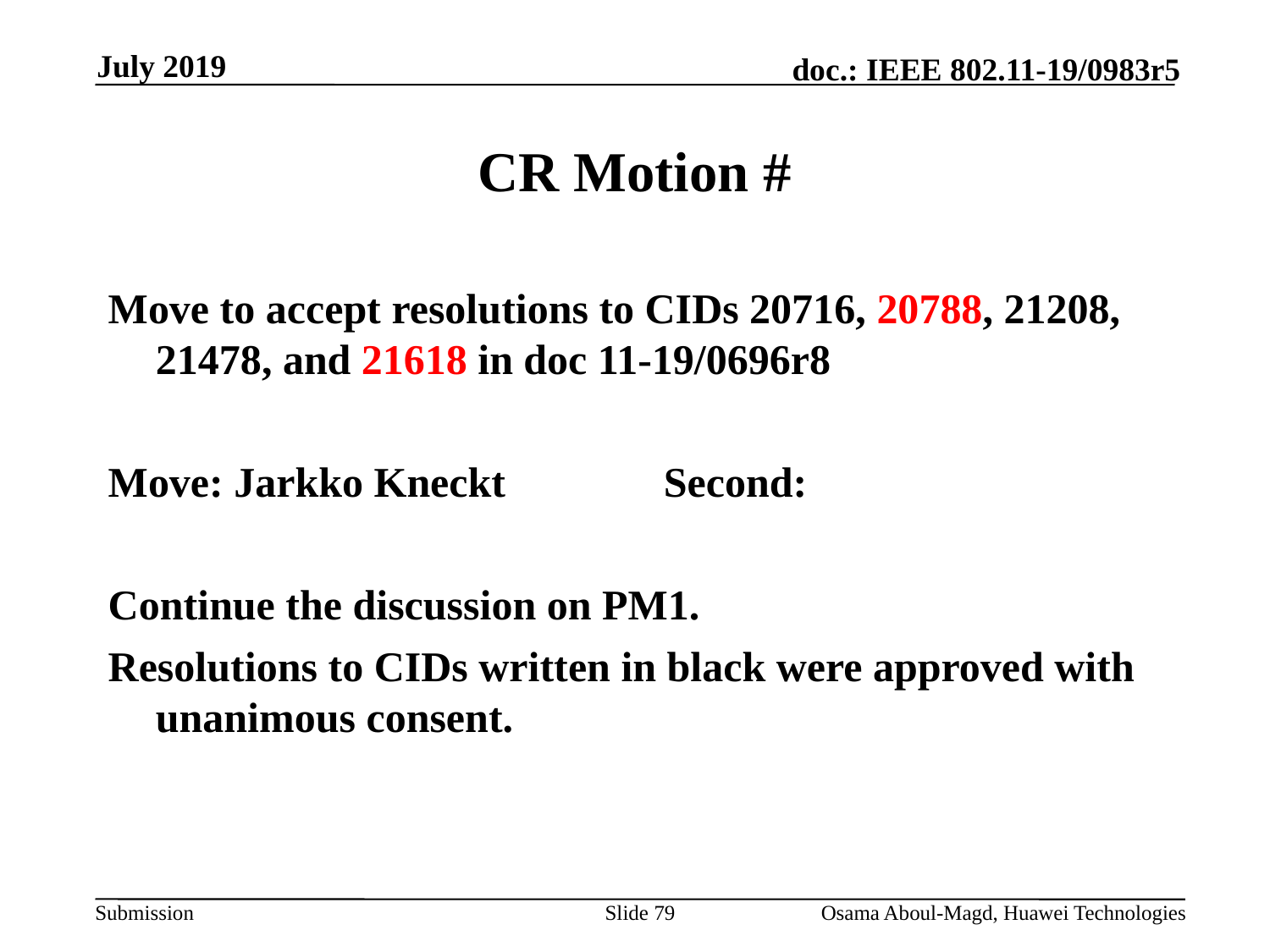

July 2019
# CR Motion #
Move to accept resolutions to CIDs 20716, 20788, 21208, 21478, and 21618 in doc 11-19/0696r8

Move: Jarkko Kneckt		Second:

Continue the discussion on PM1.
Resolutions to CIDs written in black were approved with unanimous consent.
Slide 79
Osama Aboul-Magd, Huawei Technologies